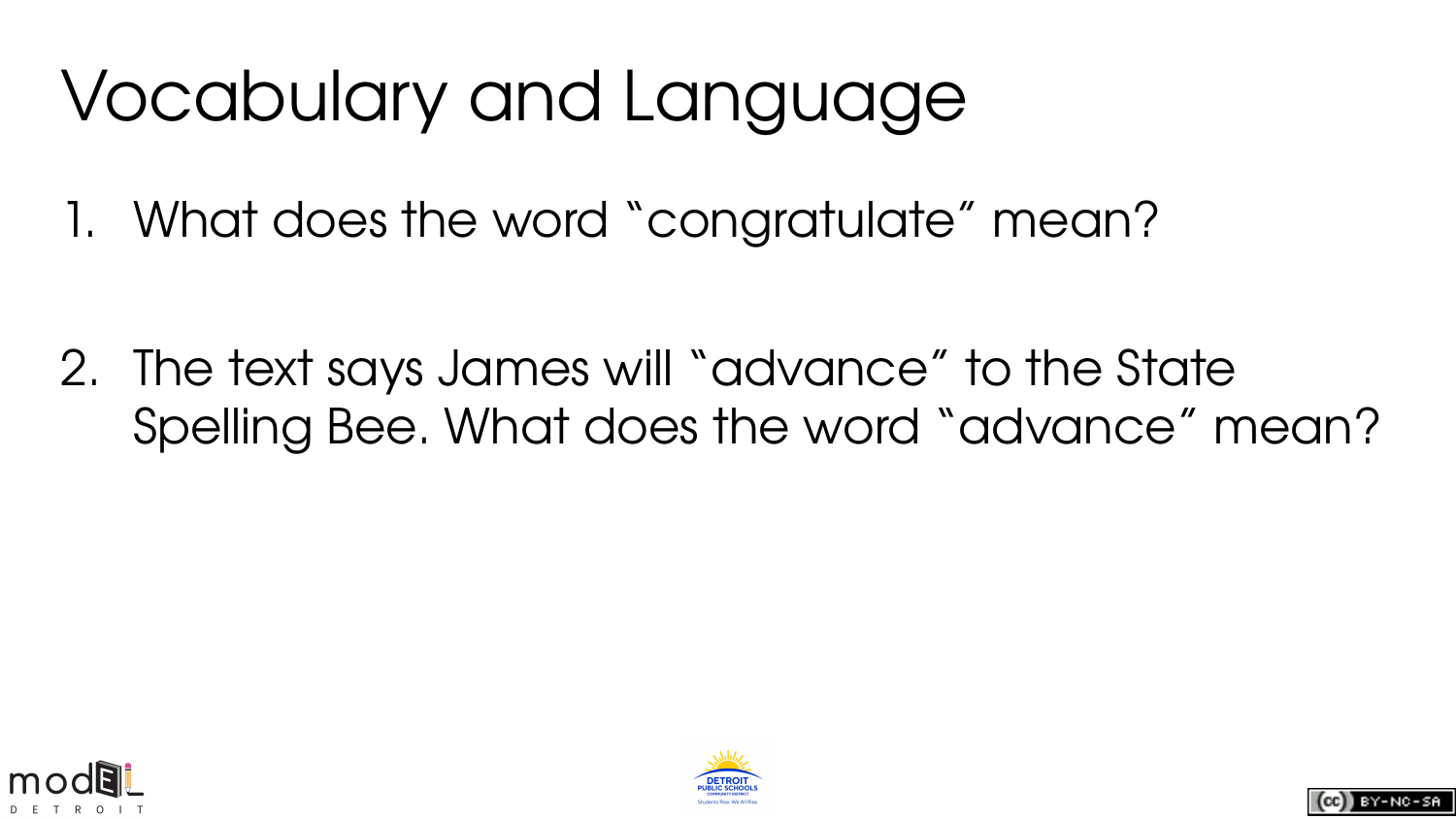

# Vocabulary and Language
What does the word “congratulate” mean?

The text says James will “advance” to the State Spelling Bee. What does the word “advance” mean?